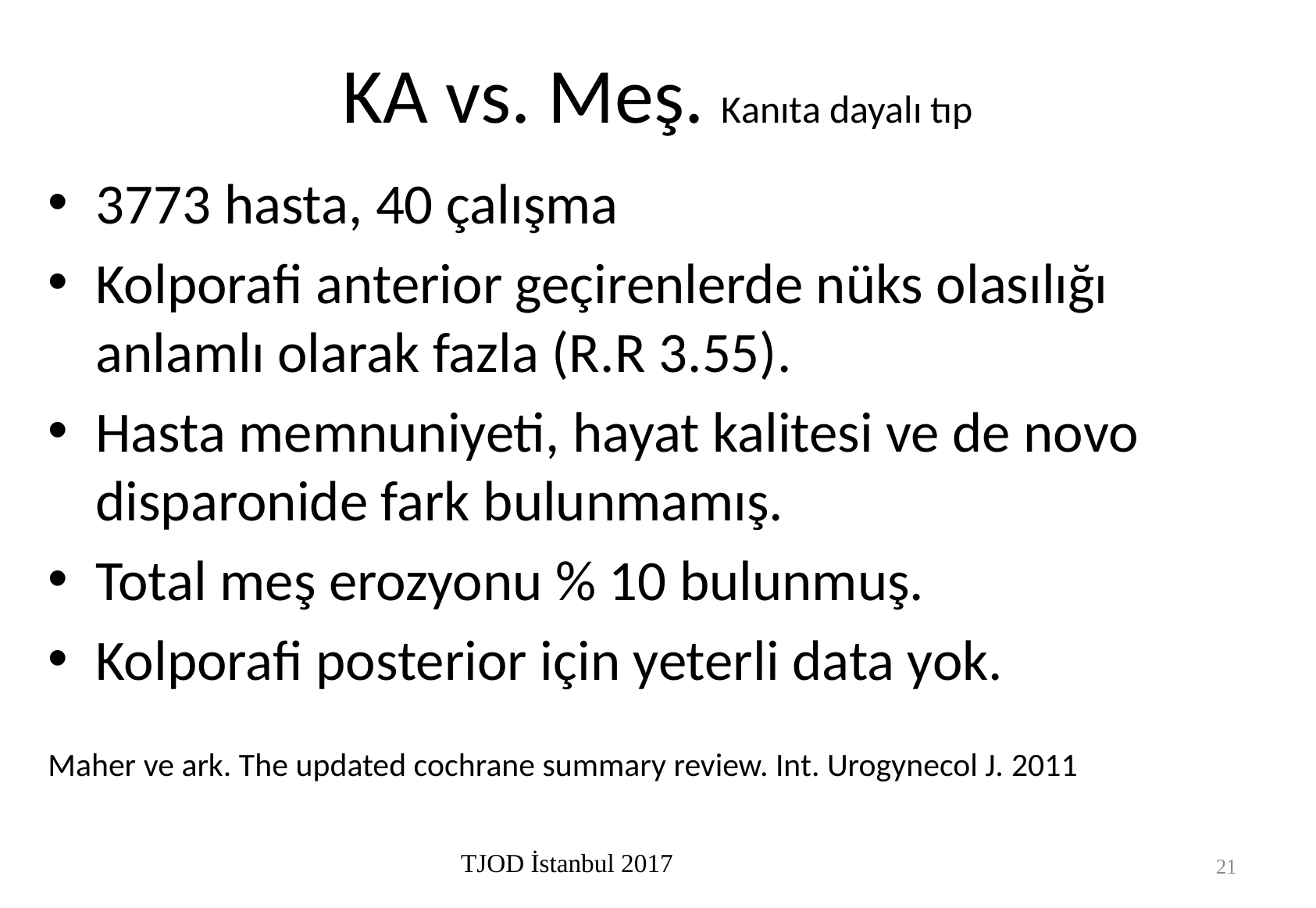

# KA vs. Meş. Kanıta dayalı tıp
3773 hasta, 40 çalışma
Kolporafi anterior geçirenlerde nüks olasılığı anlamlı olarak fazla (R.R 3.55).
Hasta memnuniyeti, hayat kalitesi ve de novo disparonide fark bulunmamış.
Total meş erozyonu % 10 bulunmuş.
Kolporafi posterior için yeterli data yok.

Maher ve ark. The updated cochrane summary review. Int. Urogynecol J. 2011

TJOD İstanbul 2017
21